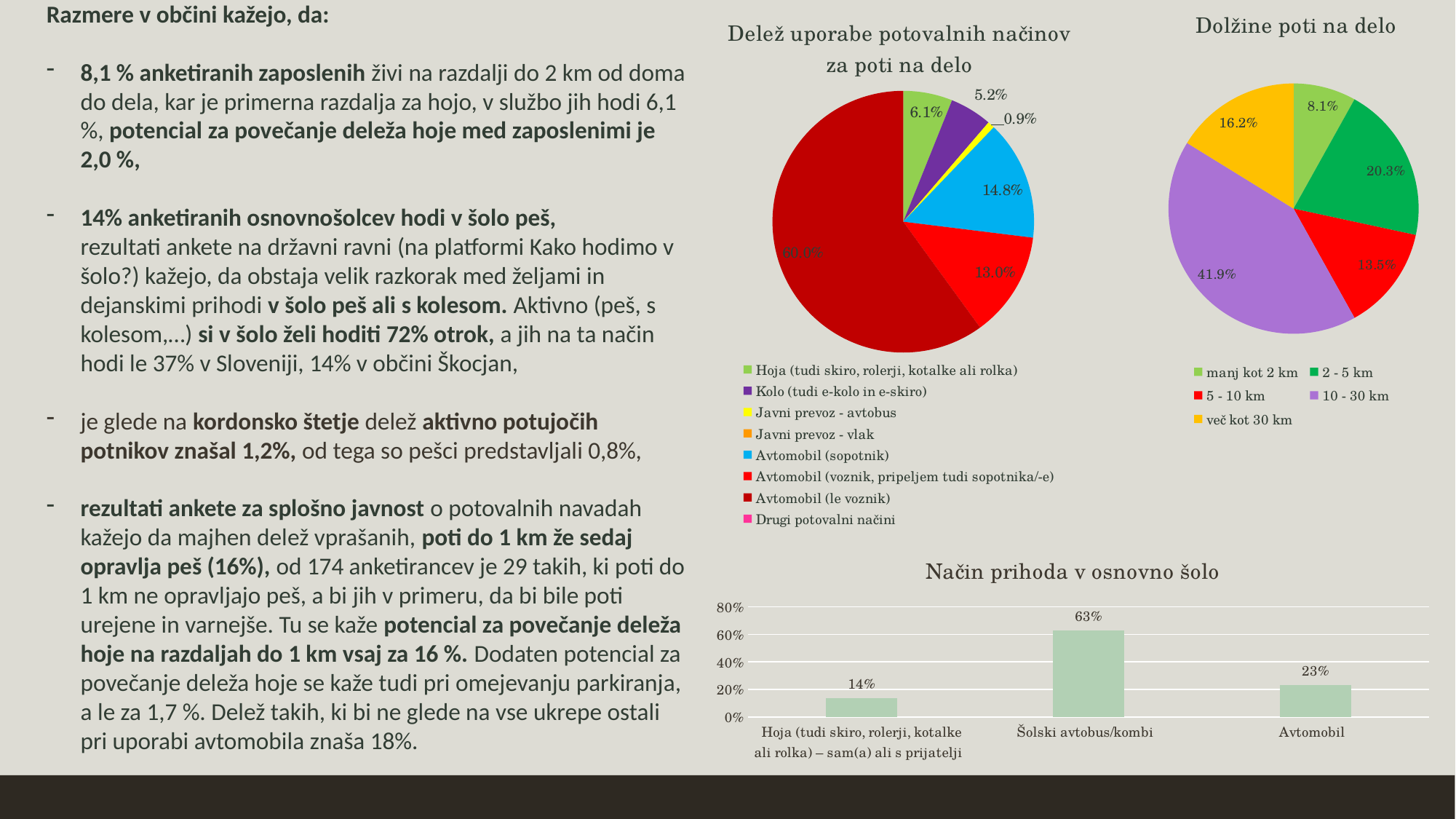

### Chart: Dolžine poti na delo

| Category | % |
|---|---|
| manj kot 2 km | 0.08108108108108109 |
| 2 - 5 km | 0.20270270270270271 |
| 5 - 10 km | 0.13513513513513514 |
| 10 - 30 km  | 0.4189189189189189 |
| več kot 30 km | 0.16216216216216217 |
Razmere v občini kažejo, da:

8,1 % anketiranih zaposlenih živi na razdalji do 2 km od doma do dela, kar je primerna razdalja za hojo, v službo jih hodi 6,1 %, potencial za povečanje deleža hoje med zaposlenimi je 2,0 %,

14% anketiranih osnovnošolcev hodi v šolo peš,
rezultati ankete na državni ravni (na platformi Kako hodimo v šolo?) kažejo, da obstaja velik razkorak med željami in dejanskimi prihodi v šolo peš ali s kolesom. Aktivno (peš, s kolesom,…) si v šolo želi hoditi 72% otrok, a jih na ta način hodi le 37% v Sloveniji, 14% v občini Škocjan,

je glede na kordonsko štetje delež aktivno potujočih potnikov znašal 1,2%, od tega so pešci predstavljali 0,8%,

rezultati ankete za splošno javnost o potovalnih navadah kažejo da majhen delež vprašanih, poti do 1 km že sedaj opravlja peš (16%), od 174 anketirancev je 29 takih, ki poti do 1 km ne opravljajo peš, a bi jih v primeru, da bi bile poti urejene in varnejše. Tu se kaže potencial za povečanje deleža hoje na razdaljah do 1 km vsaj za 16 %. Dodaten potencial za povečanje deleža hoje se kaže tudi pri omejevanju parkiranja, a le za 1,7 %. Delež takih, ki bi ne glede na vse ukrepe ostali pri uporabi avtomobila znaša 18%.

### Chart: Delež uporabe potovalnih načinov za poti na delo

| Category | Prihodi (delež) | Prihodi (delež) |
|---|---|---|
| Hoja (tudi skiro, rolerji, kotalke ali rolka) | 0.06086956521739131 | 0.06086956521739131 |
| Kolo (tudi e-kolo in e-skiro) | 0.05217391304347826 | 0.05217391304347826 |
| Javni prevoz - avtobus  | 0.008695652173913044 | 0.008695652173913044 |
| Javni prevoz - vlak  | 0.0 | 0.0 |
| Avtomobil (sopotnik)  | 0.14782608695652175 | 0.14782608695652175 |
| Avtomobil (voznik, pripeljem tudi sopotnika/-e) | 0.13043478260869565 | 0.13043478260869565 |
| Avtomobil (le voznik)  | 0.6 | 0.6 |
| Drugi potovalni načini  | 0.0 | 0.0 |

### Chart: Način prihoda v osnovno šolo

| Category | Prihodi (delež) |
|---|---|
| Hoja (tudi skiro, rolerji, kotalke ali rolka) – sam(a) ali s prijatelji   | 0.13953488372093023 |
| Šolski avtobus/kombi   | 0.627906976744186 |
| Avtomobil   | 0.23255813953488372 |